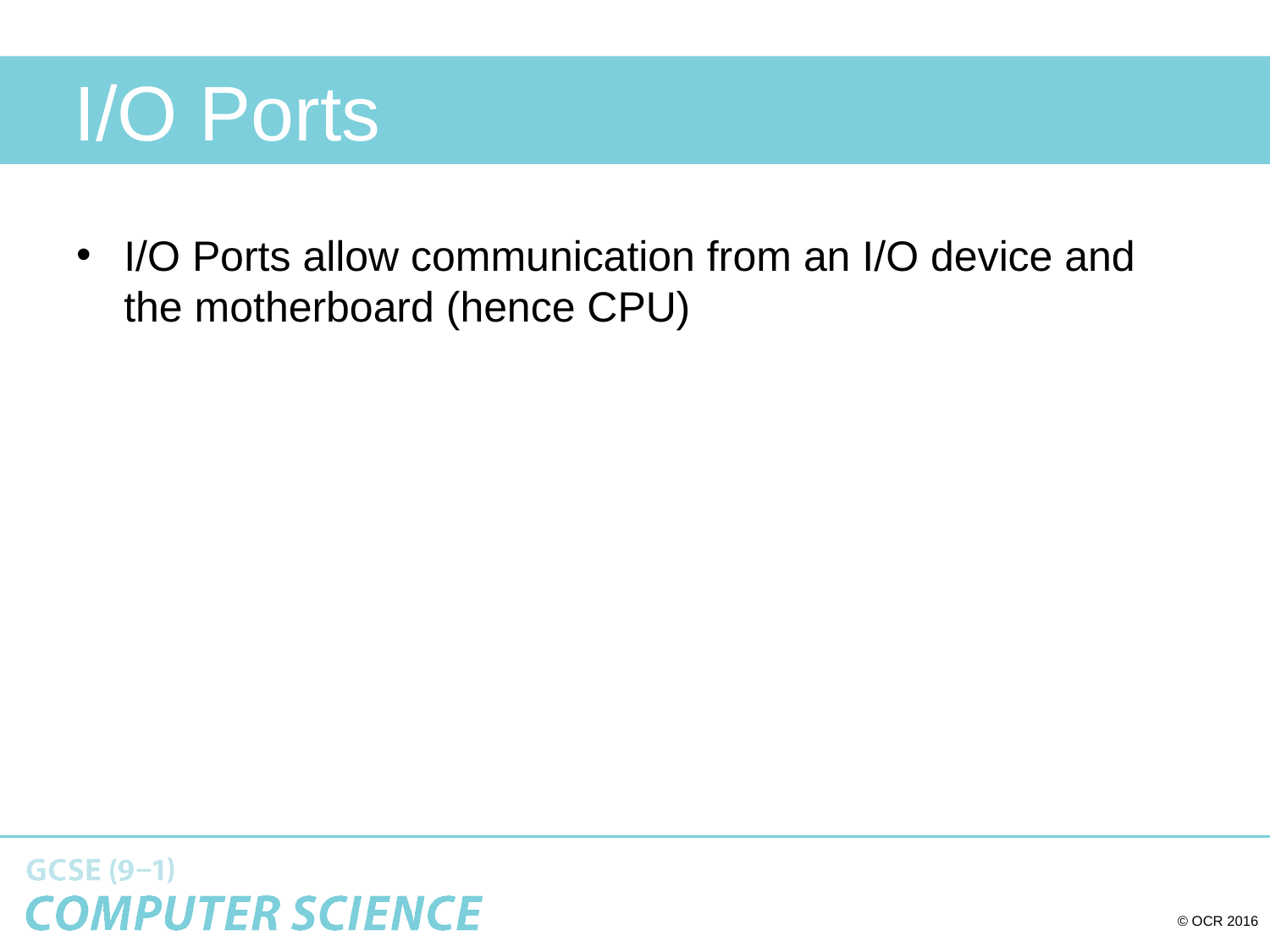

# I/O Ports
I/O Ports allow communication from an I/O device and the motherboard (hence CPU)